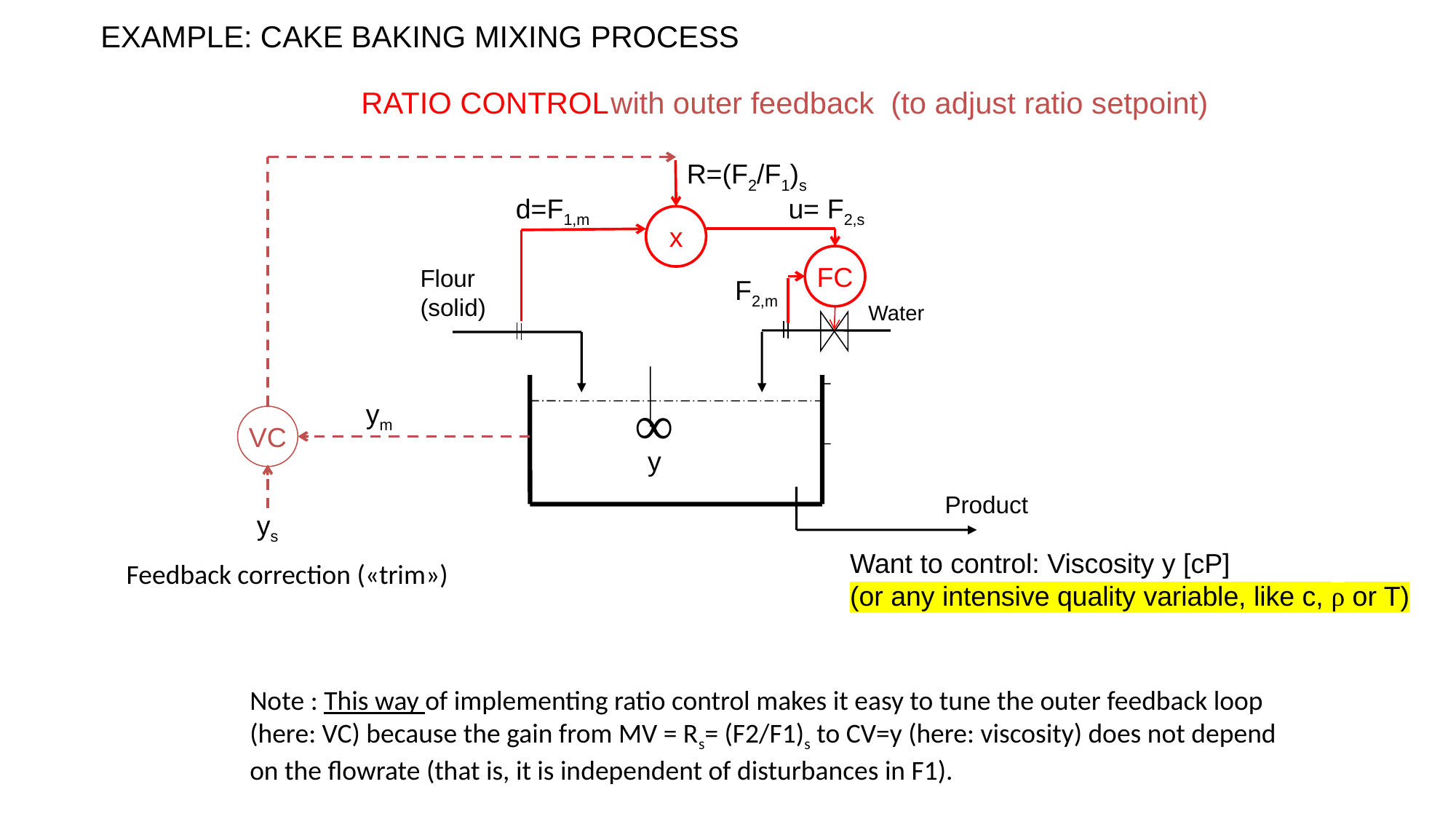

EXAMPLE: CAKE BAKING MIXING PROCESS
RATIO CONTROL
with outer feedback  (to adjust ratio setpoint)
    R=(F2/F1)s
u= F2,s
d=F1,m
x
FC
Flour
(solid)
F2,m

Water

∞

ym

VC
y

Product

ys

Want to control: Viscosity y [cP]
(or any intensive quality variable, like c, ρ or T)
Feedback correction («trim»)
Note : This way of implementing ratio control makes it easy to tune the outer feedback loop (here: VC) because the gain from MV = Rs= (F2/F1)s to CV=y (here: viscosity) does not depend on the flowrate (that is, it is independent of disturbances in F1).